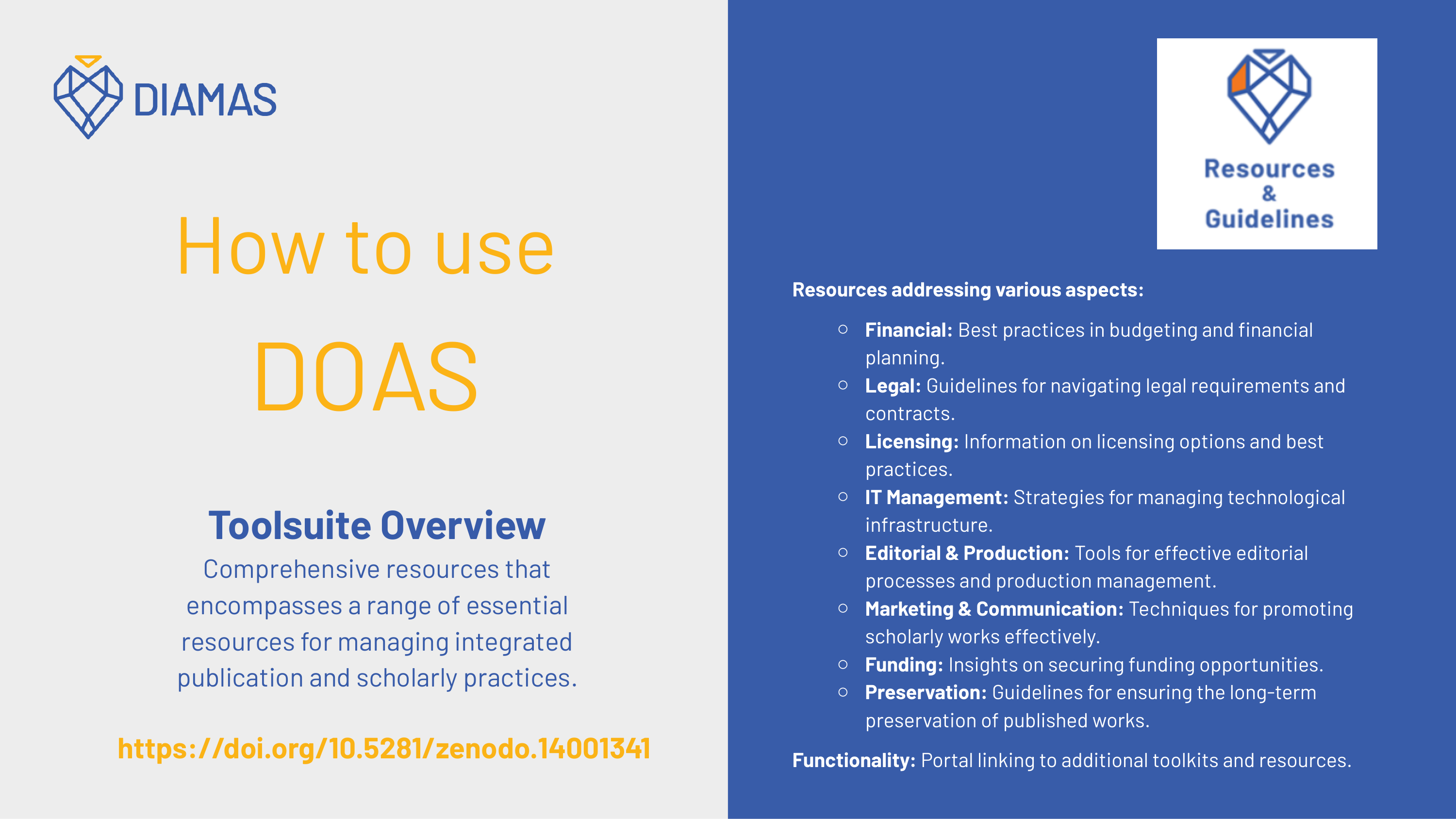

How to use
DOAS
Resources addressing various aspects:
Financial: Best practices in budgeting and financial planning.
Legal: Guidelines for navigating legal requirements and contracts.
Licensing: Information on licensing options and best practices.
IT Management: Strategies for managing technological infrastructure.
Editorial & Production: Tools for effective editorial processes and production management.
Marketing & Communication: Techniques for promoting scholarly works effectively.
Funding: Insights on securing funding opportunities.
Preservation: Guidelines for ensuring the long-term preservation of published works.
Functionality: Portal linking to additional toolkits and resources.
Toolsuite Overview
Comprehensive resources that encompasses a range of essential resources for managing integrated publication and scholarly practices.
https://doi.org/10.5281/zenodo.14001341